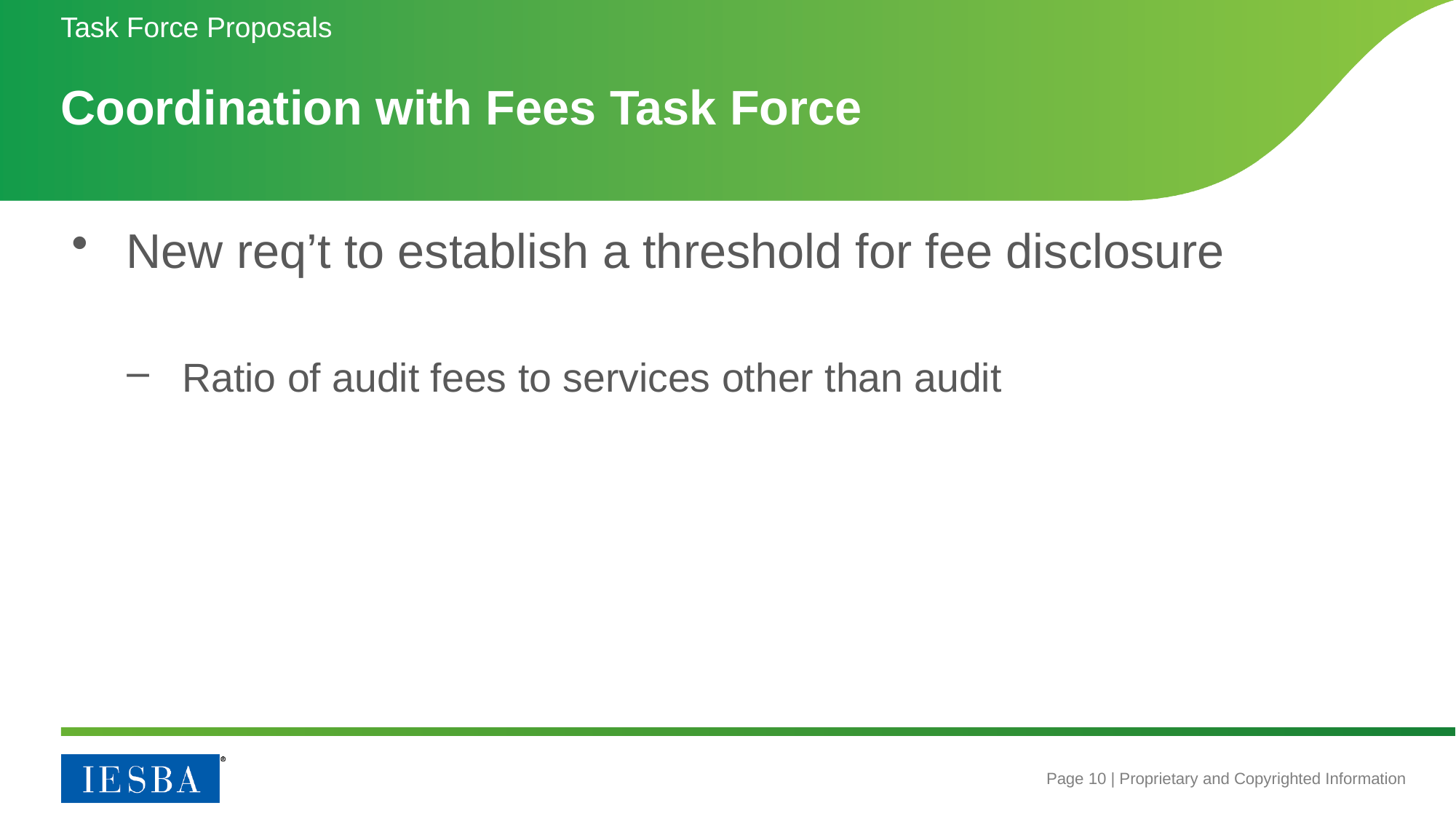

Task Force Proposals
# Coordination with Fees Task Force
New req’t to establish a threshold for fee disclosure
Ratio of audit fees to services other than audit